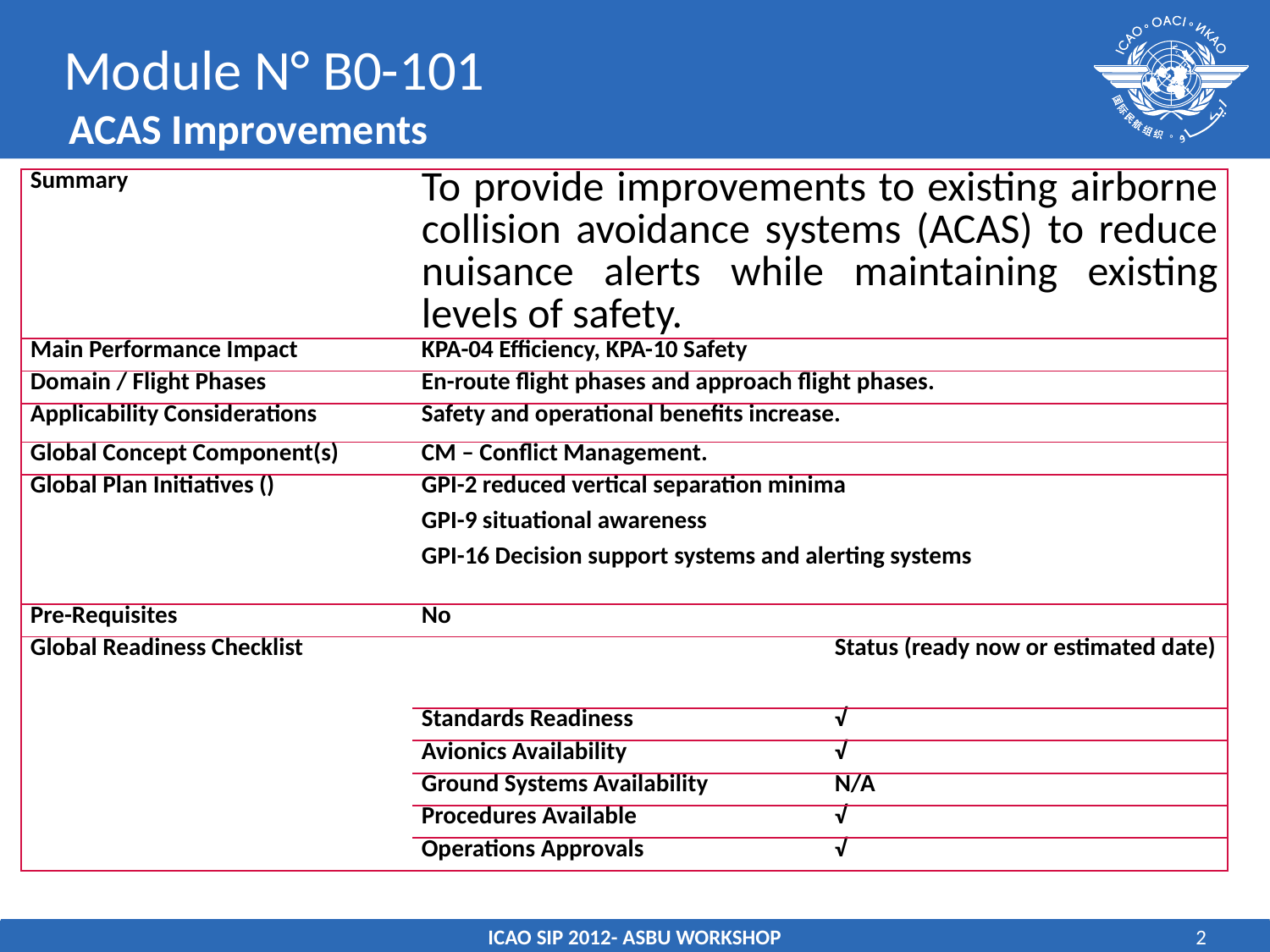

# Module N° B0-101 ACAS Improvements
| Summary | To provide improvements to existing airborne collision avoidance systems (ACAS) to reduce nuisance alerts while maintaining existing levels of safety. |  |
| --- | --- | --- |
| Main Performance Impact | KPA-04 Efficiency, KPA-10 Safety |  |
| Domain / Flight Phases | En-route flight phases and approach flight phases. |  |
| Applicability Considerations | Safety and operational benefits increase. |  |
| Global Concept Component(s) | CM – Conflict Management. |  |
| Global Plan Initiatives () | GPI-2 reduced vertical separation minima GPI-9 situational awareness GPI-16 Decision support systems and alerting systems |  |
| Pre-Requisites | No |  |
| Global Readiness Checklist |  | Status (ready now or estimated date) |
|  | Standards Readiness | √ |
|  | Avionics Availability | √ |
|  | Ground Systems Availability | N/A |
|  | Procedures Available | √ |
|  | Operations Approvals | √ |
ICAO SIP 2012- ASBU WORKSHOP
2